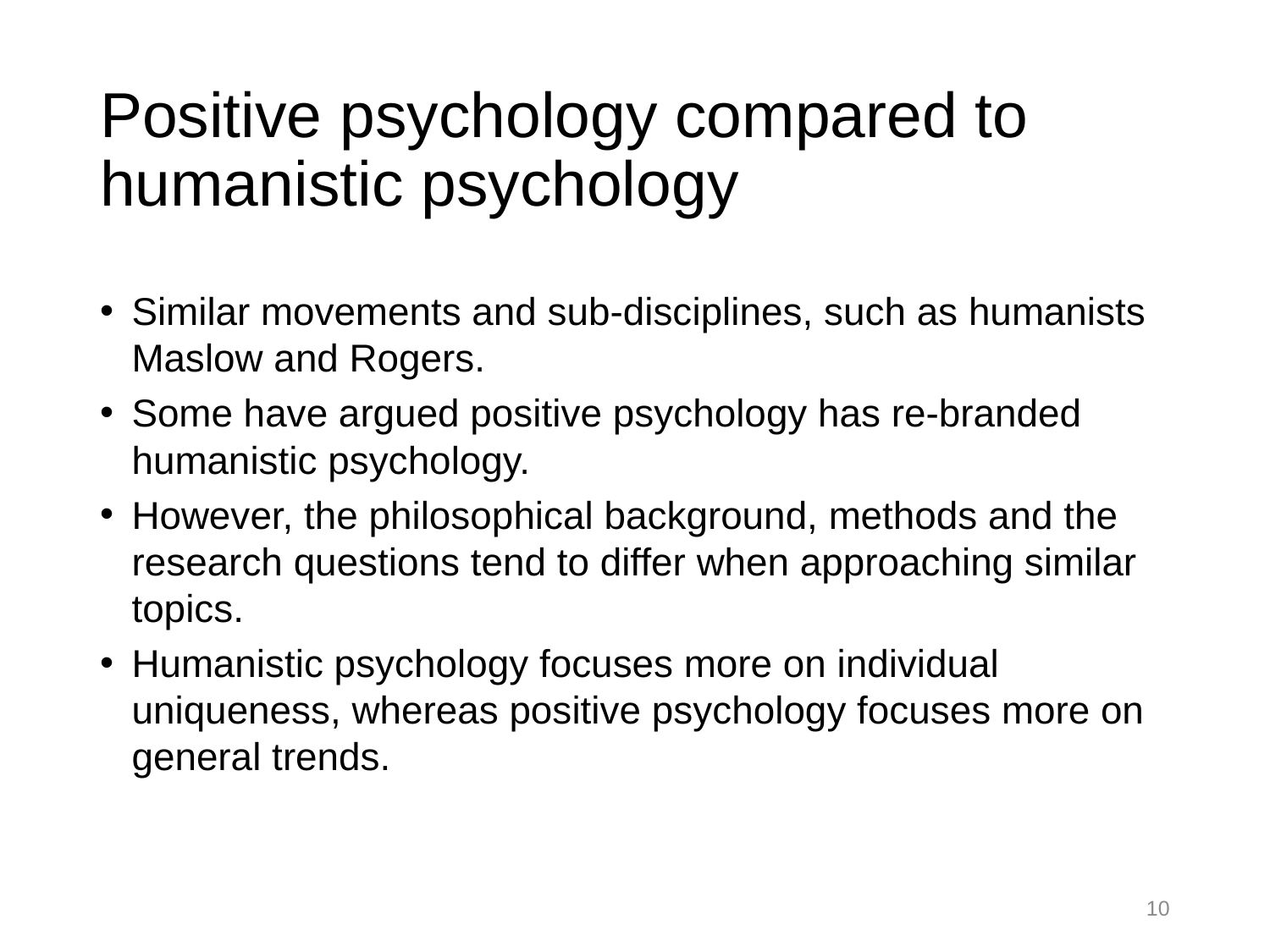

# Positive psychology compared to humanistic psychology
Similar movements and sub-disciplines, such as humanists Maslow and Rogers.
Some have argued positive psychology has re-branded humanistic psychology.
However, the philosophical background, methods and the research questions tend to differ when approaching similar topics.
Humanistic psychology focuses more on individual uniqueness, whereas positive psychology focuses more on general trends.
10